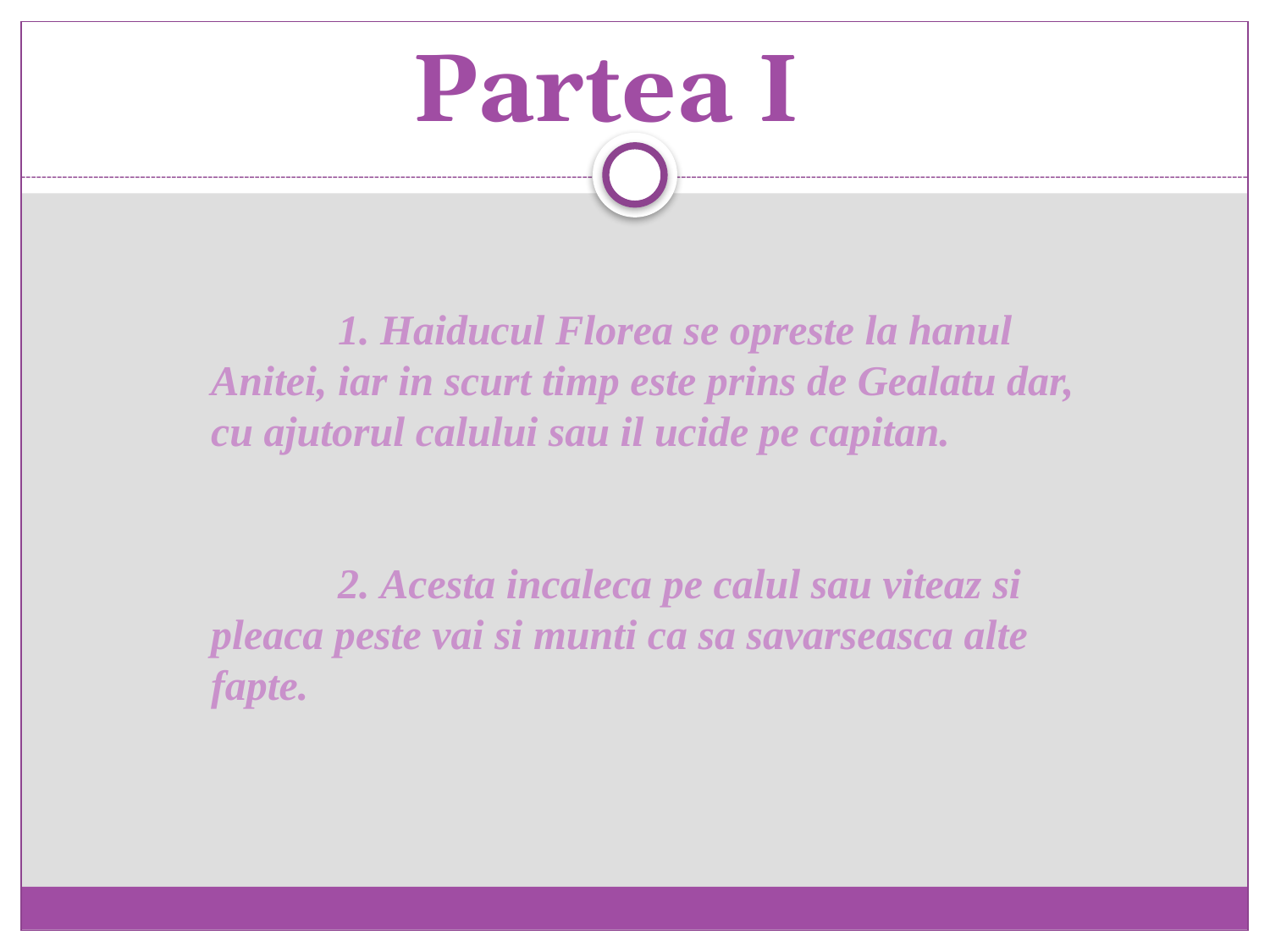

Partea I

	1. Haiducul Florea se opreste la hanul Anitei, iar in scurt timp este prins de Gealatu dar, cu ajutorul calului sau il ucide pe capitan.

	2. Acesta incaleca pe calul sau viteaz si pleaca peste vai si munti ca sa savarseasca alte fapte.